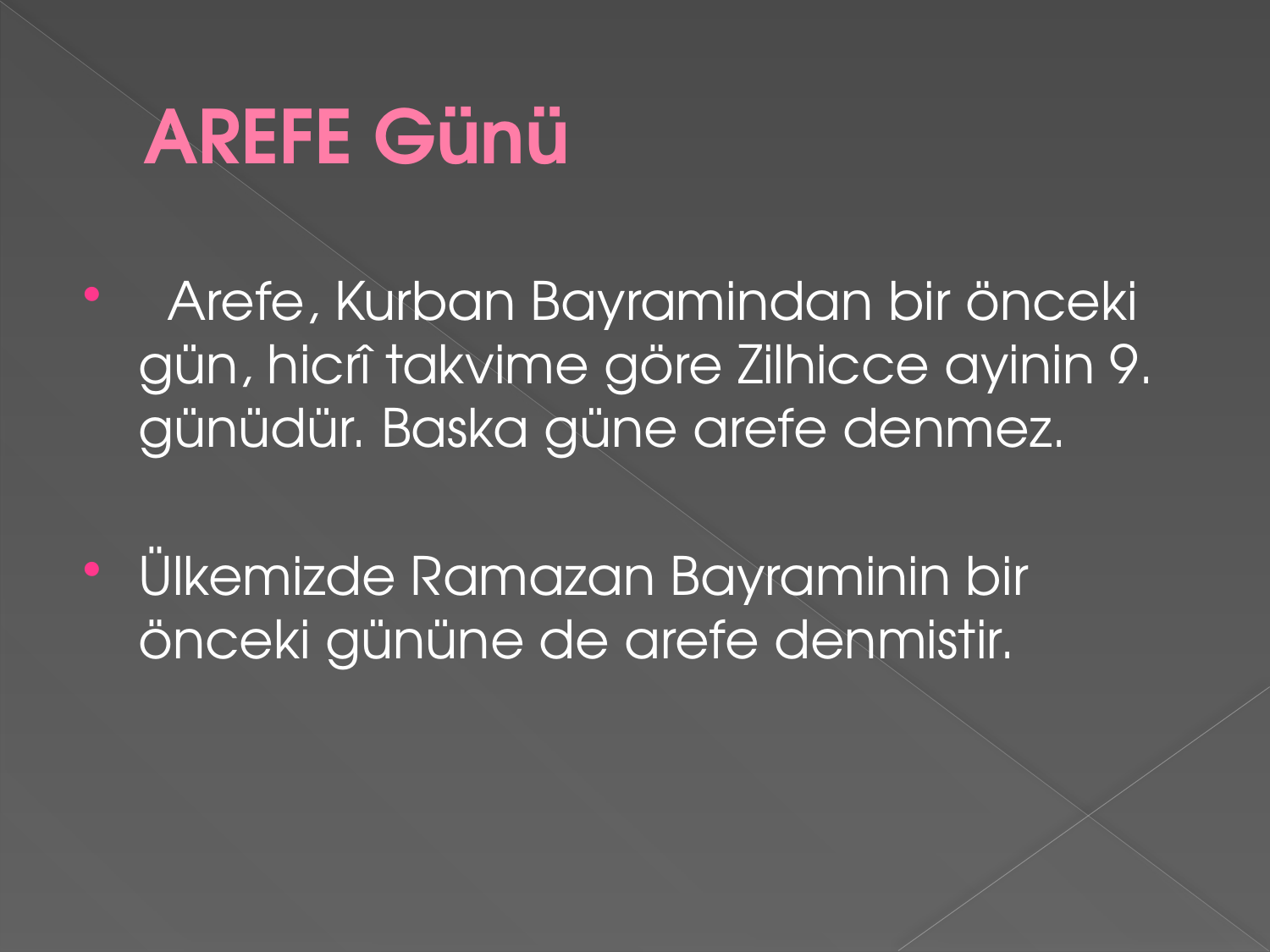

# AREFE Günü
  Arefe, Kurban Bayramindan bir önceki gün, hicrî takvime göre Zilhicce ayinin 9. günüdür. Baska güne arefe denmez.

Ülkemizde Ramazan Bayraminin bir önceki gününe de arefe denmistir.